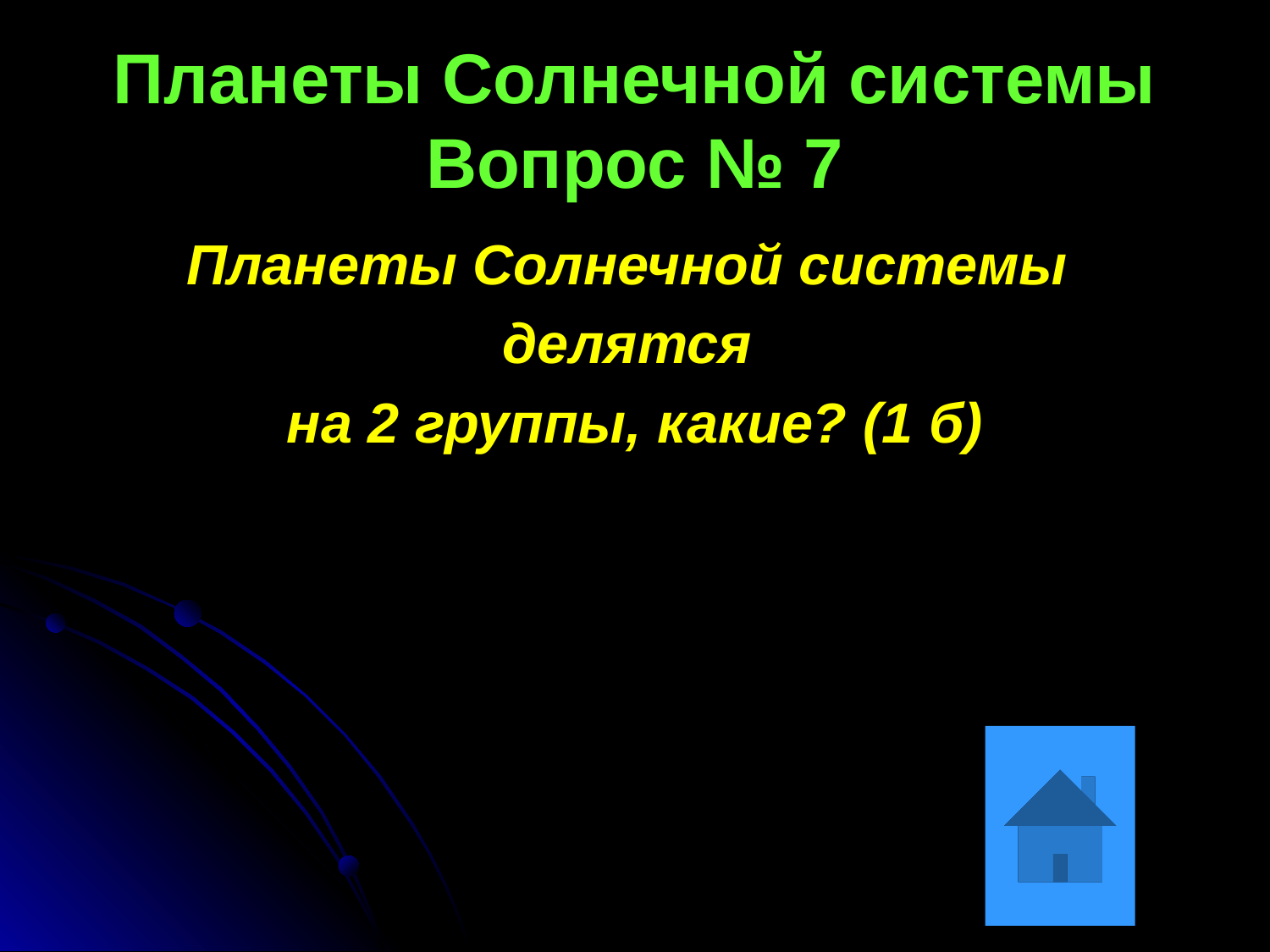

Планеты Солнечной системы Вопрос № 7
Планеты Солнечной системы
делятся
на 2 группы, какие? (1 б)